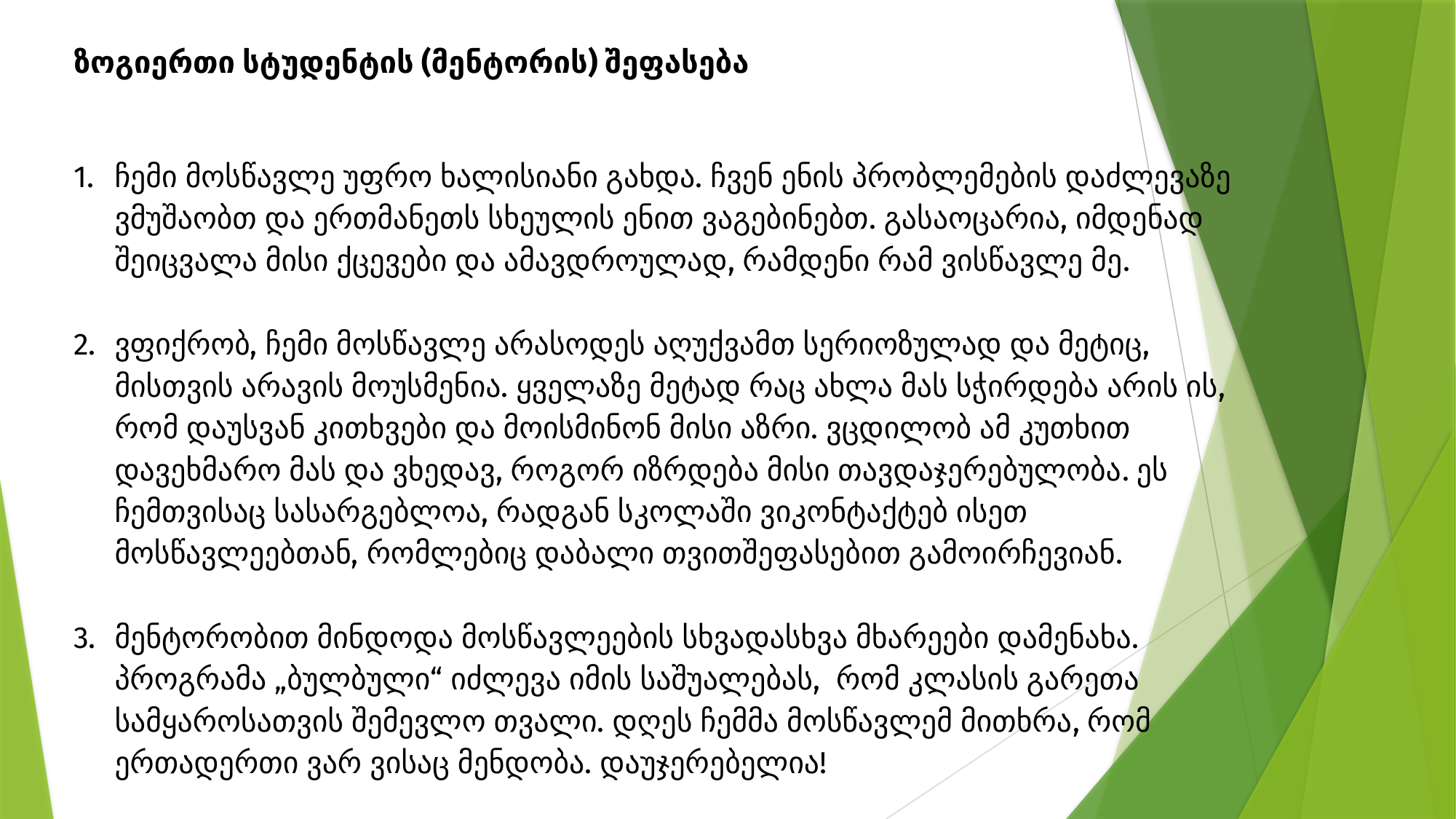

ზოგიერთი სტუდენტის (მენტორის) შეფასება

ჩემი მოსწავლე უფრო ხალისიანი გახდა. ჩვენ ენის პრობლემების დაძლევაზე ვმუშაობთ და ერთმანეთს სხეულის ენით ვაგებინებთ. გასაოცარია, იმდენად შეიცვალა მისი ქცევები და ამავდროულად, რამდენი რამ ვისწავლე მე.

ვფიქრობ, ჩემი მოსწავლე არასოდეს აღუქვამთ სერიოზულად და მეტიც, მისთვის არავის მოუსმენია. ყველაზე მეტად რაც ახლა მას სჭირდება არის ის, რომ დაუსვან კითხვები და მოისმინონ მისი აზრი. ვცდილობ ამ კუთხით დავეხმარო მას და ვხედავ, როგორ იზრდება მისი თავდაჯერებულობა. ეს ჩემთვისაც სასარგებლოა, რადგან სკოლაში ვიკონტაქტებ ისეთ მოსწავლეებთან, რომლებიც დაბალი თვითშეფასებით გამოირჩევიან.

მენტორობით მინდოდა მოსწავლეების სხვადასხვა მხარეები დამენახა. პროგრამა „ბულბული“ იძლევა იმის საშუალებას,  რომ კლასის გარეთა სამყაროსათვის შემევლო თვალი. დღეს ჩემმა მოსწავლემ მითხრა, რომ ერთადერთი ვარ ვისაც მენდობა. დაუჯერებელია!